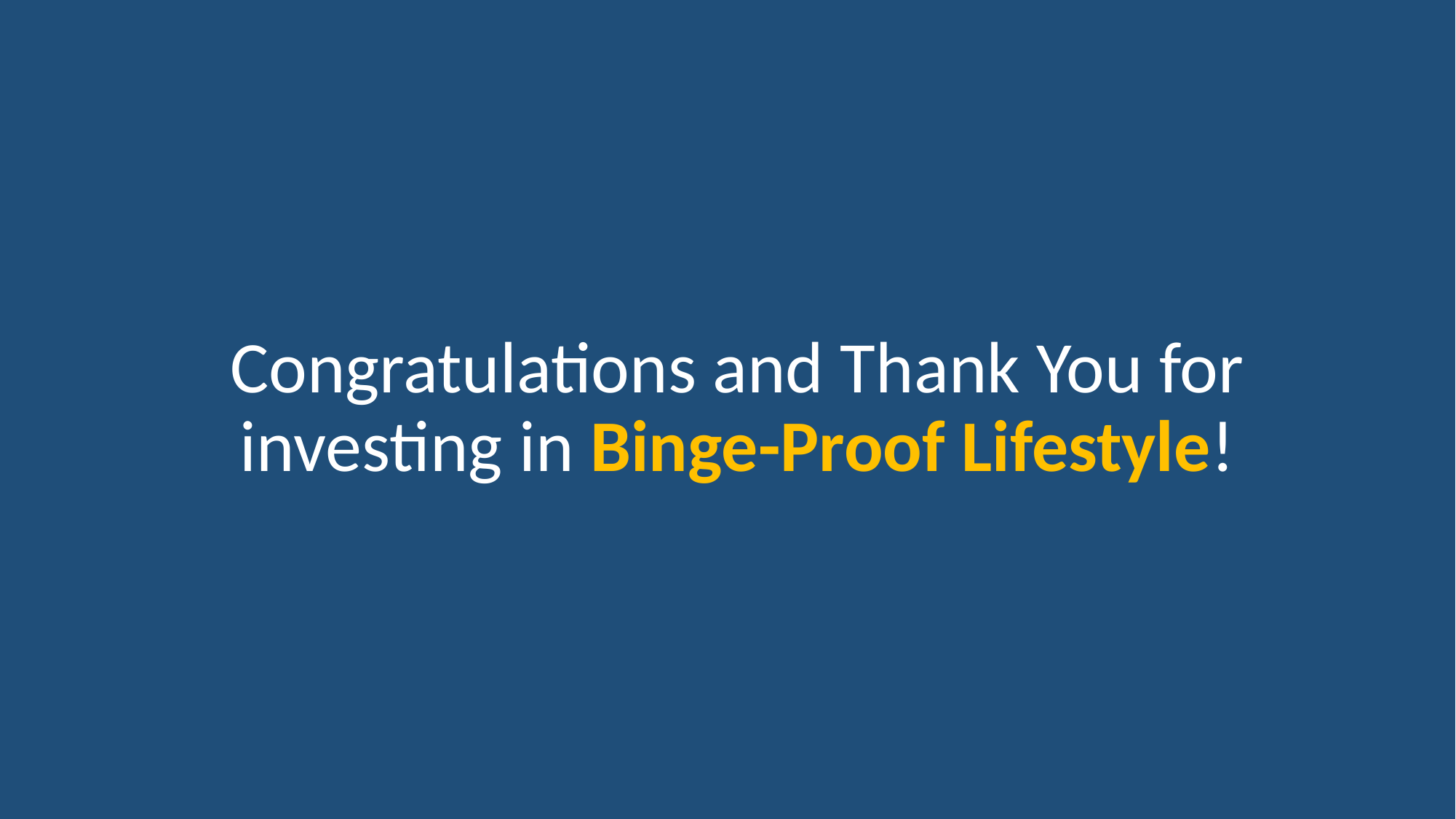

# Congratulations and Thank You for investing in Binge-Proof Lifestyle!